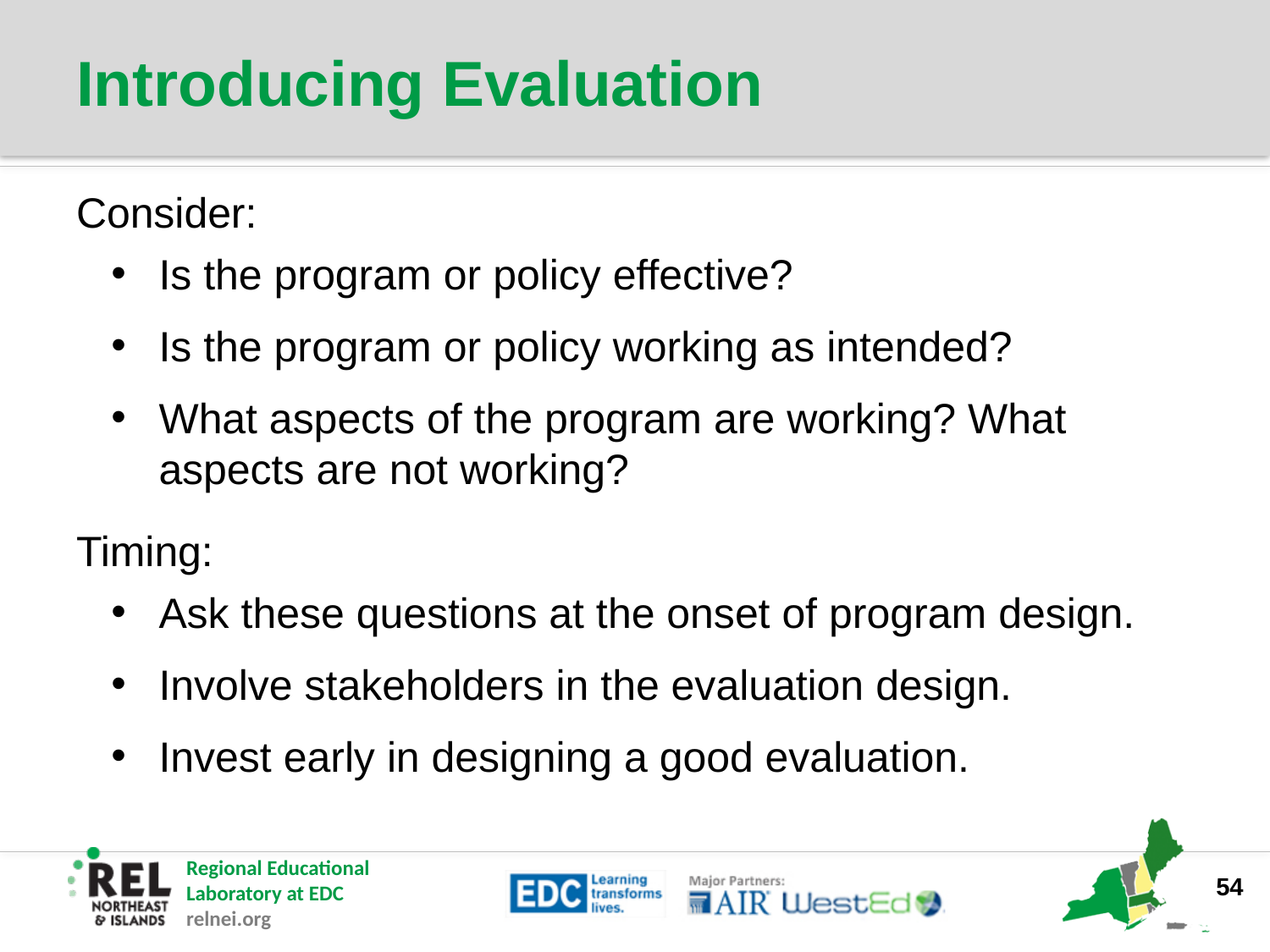

# Introducing Evaluation
Consider:
Is the program or policy effective?
Is the program or policy working as intended?
What aspects of the program are working? What aspects are not working?
Timing:
Ask these questions at the onset of program design.
Involve stakeholders in the evaluation design.
Invest early in designing a good evaluation.
54